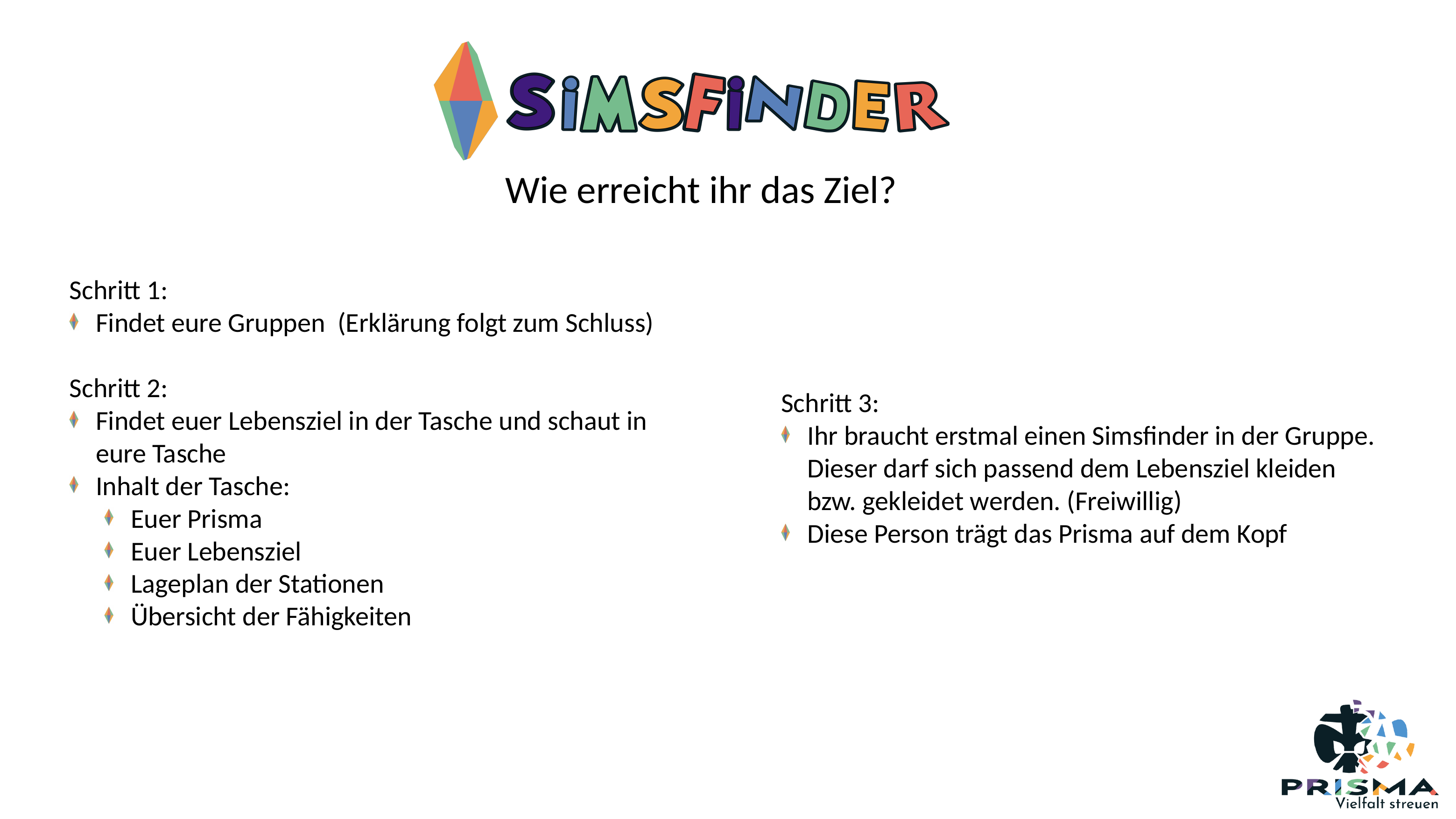

Wie erreicht ihr das Ziel?
Schritt 1:
Findet eure Gruppen  (Erklärung folgt zum Schluss)

Schritt 2:
Findet euer Lebensziel in der Tasche und schaut in eure Tasche
Inhalt der Tasche:
Euer Prisma
Euer Lebensziel
Lageplan der Stationen
Übersicht der Fähigkeiten

Schritt 3:
Ihr braucht erstmal einen Simsfinder in der Gruppe. Dieser darf sich passend dem Lebensziel kleiden bzw. gekleidet werden. (Freiwillig)
Diese Person trägt das Prisma auf dem Kopf